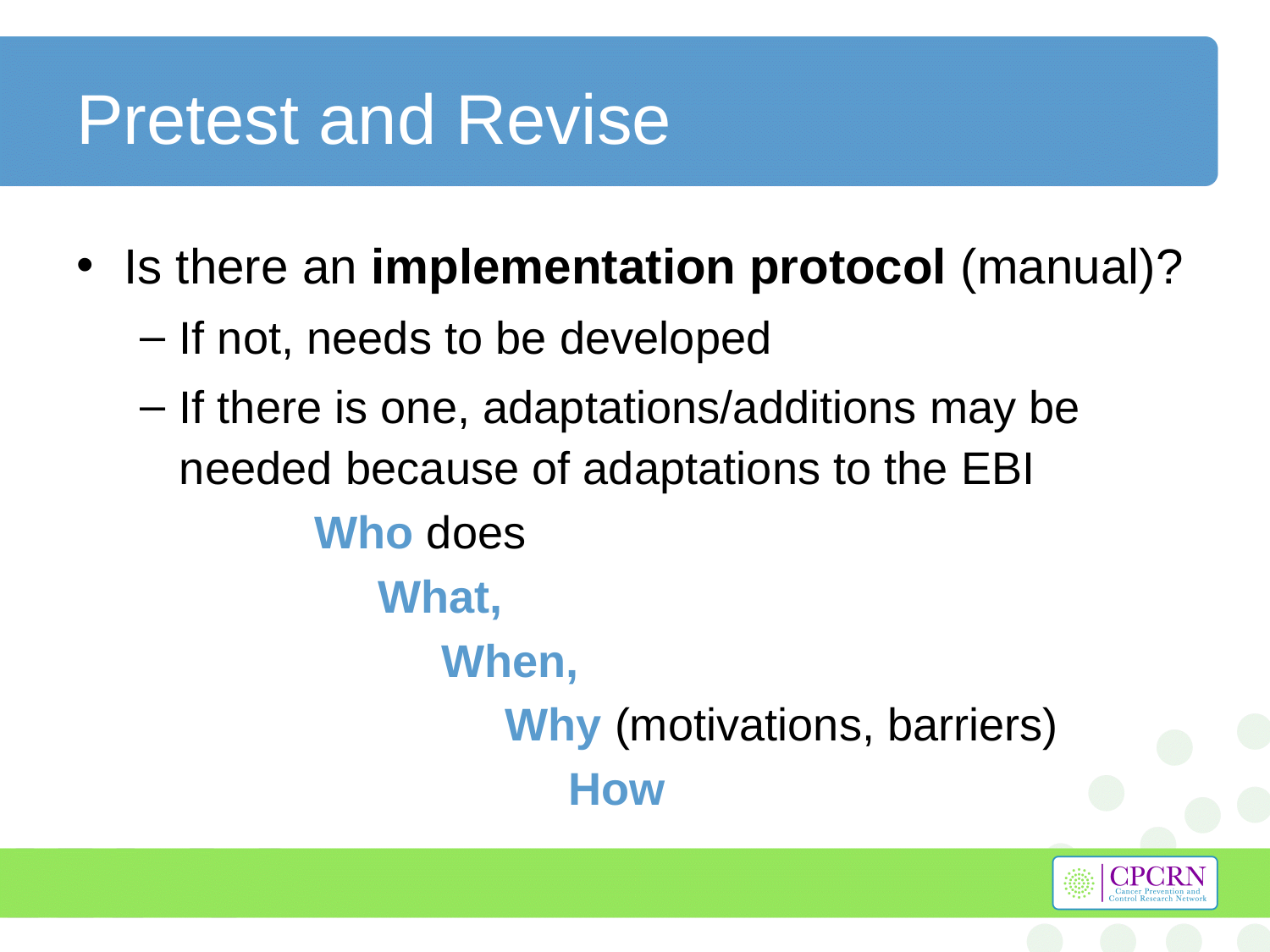

# Pretest and Revise
Is there an implementation protocol (manual)?
If not, needs to be developed
If there is one, adaptations/additions may be needed because of adaptations to the EBI
Who does
What,
When,
Why (motivations, barriers)
How